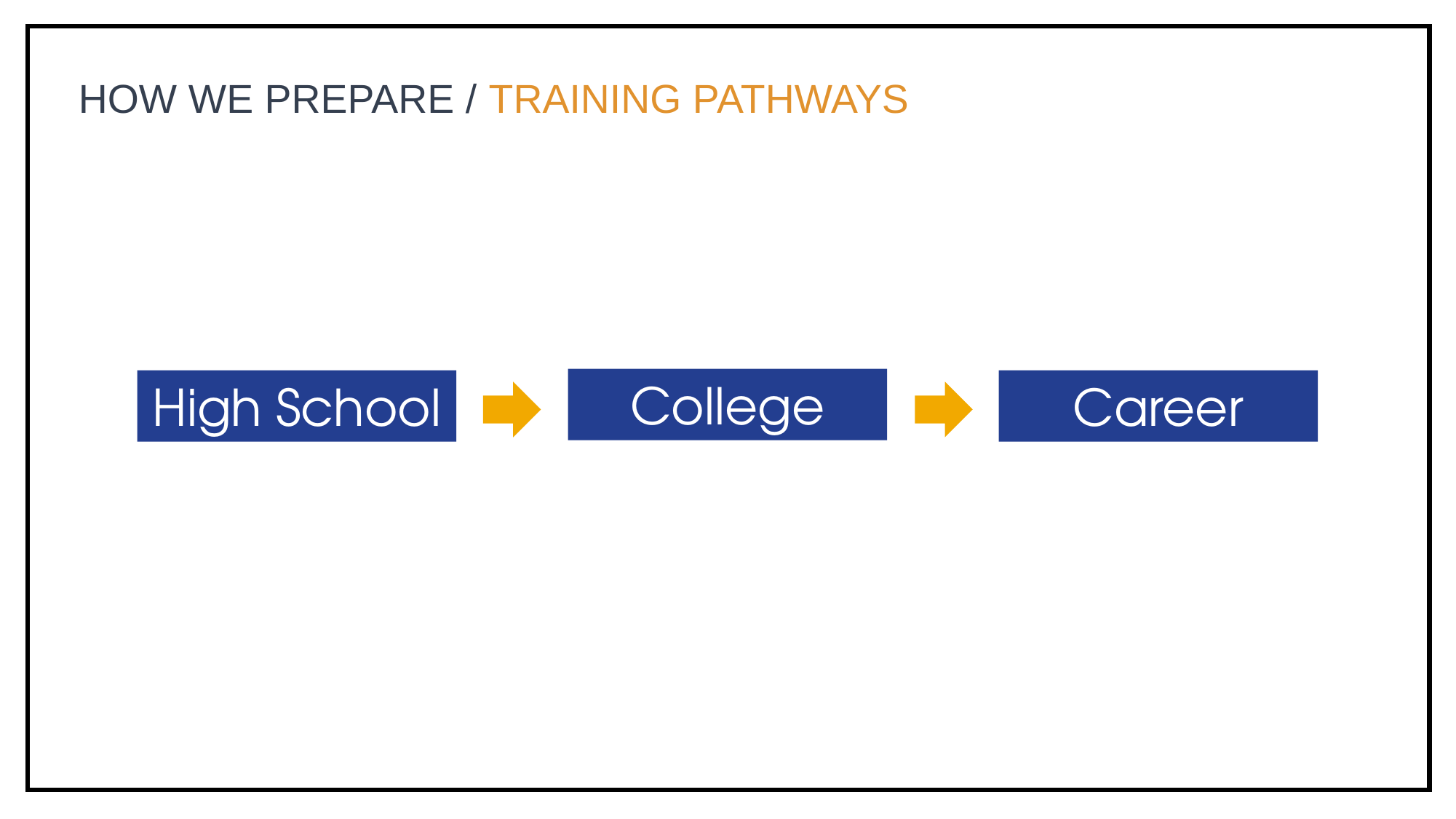

HOW WE PREPARE / TRAINING PATHWAYS
College
High School
Career